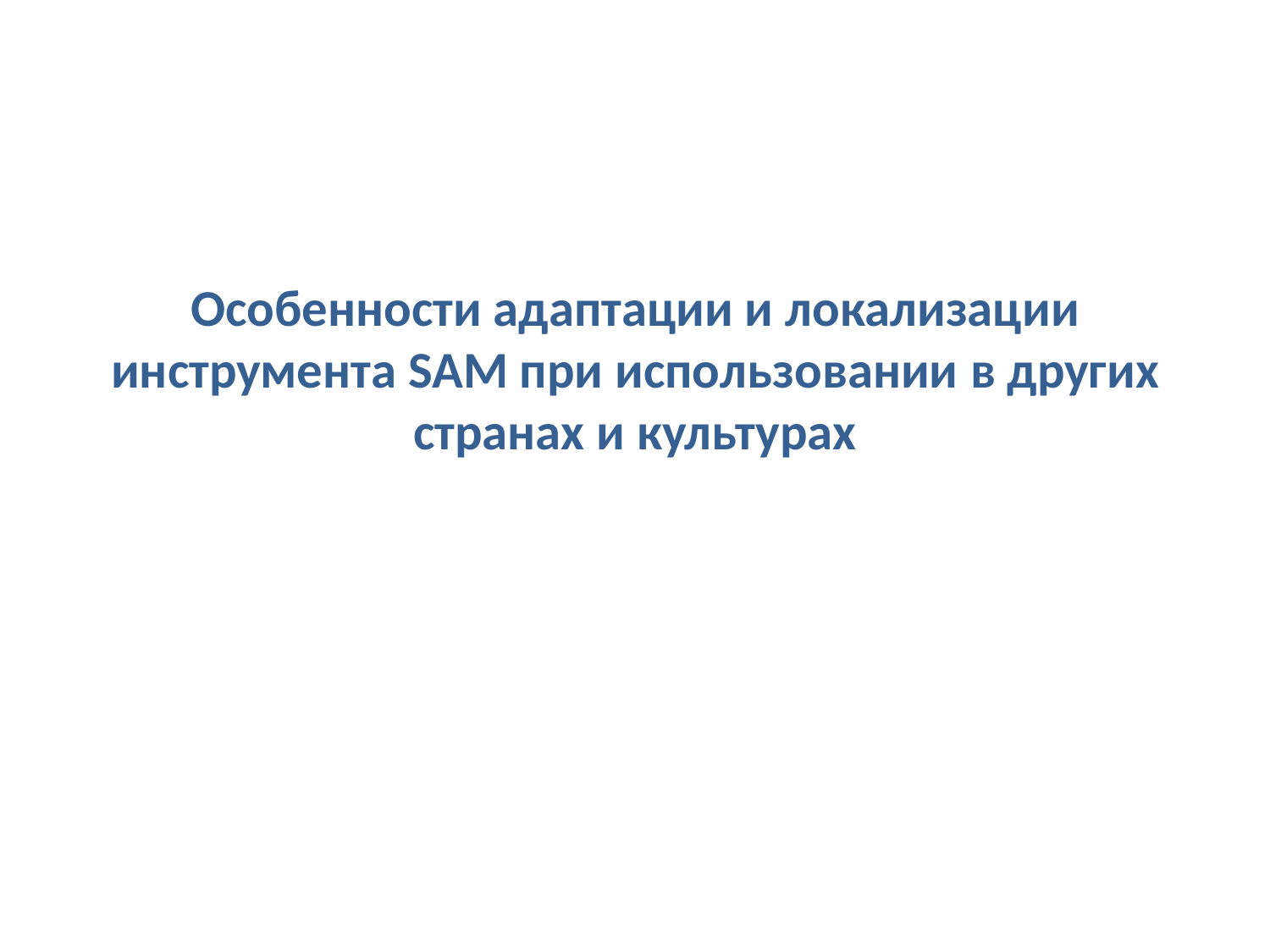

# Особенности адаптации и локализации инструмента SAM при использовании в других странах и культурах